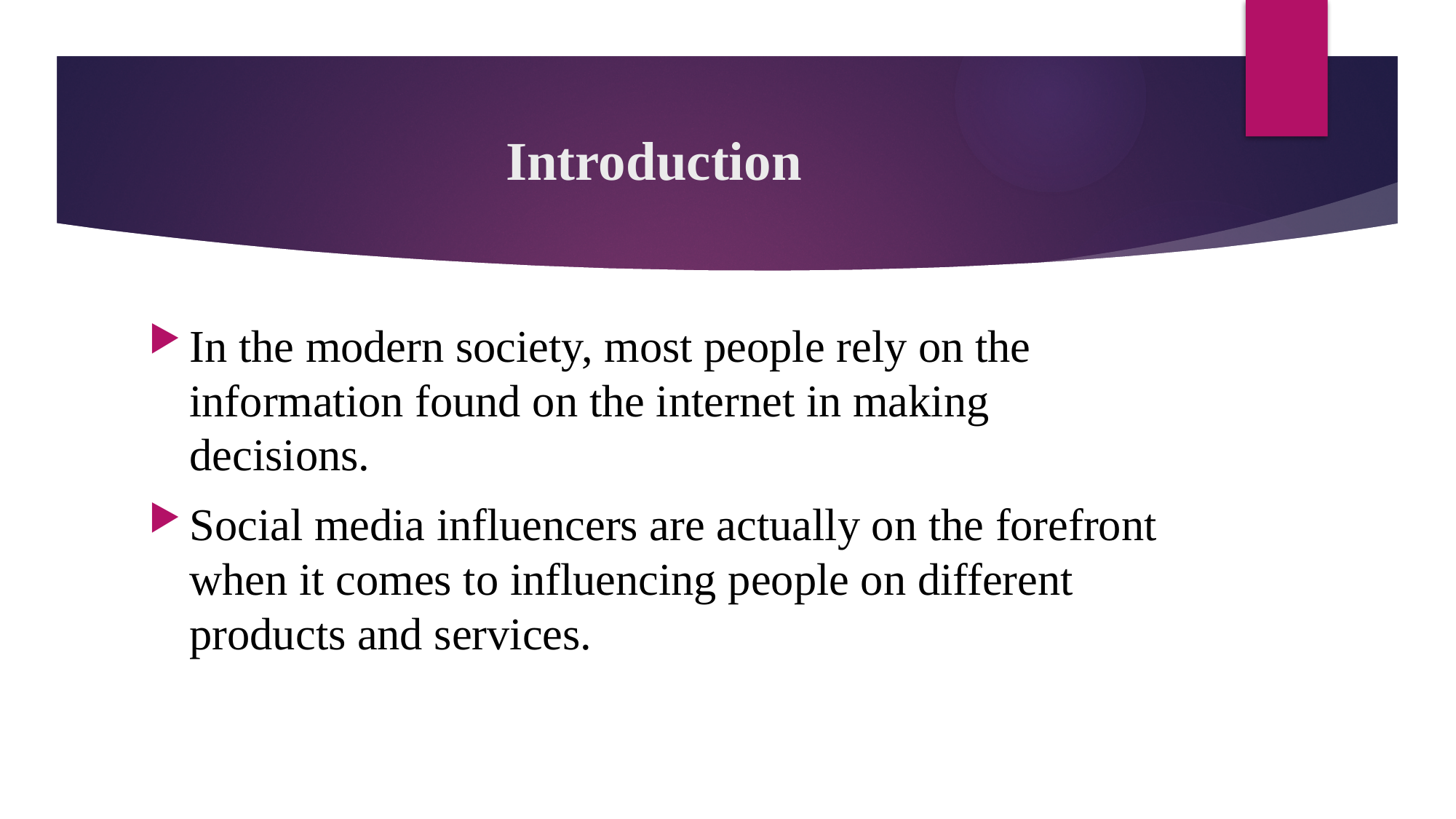

# Introduction
In the modern society, most people rely on the information found on the internet in making decisions.
Social media influencers are actually on the forefront when it comes to influencing people on different products and services.